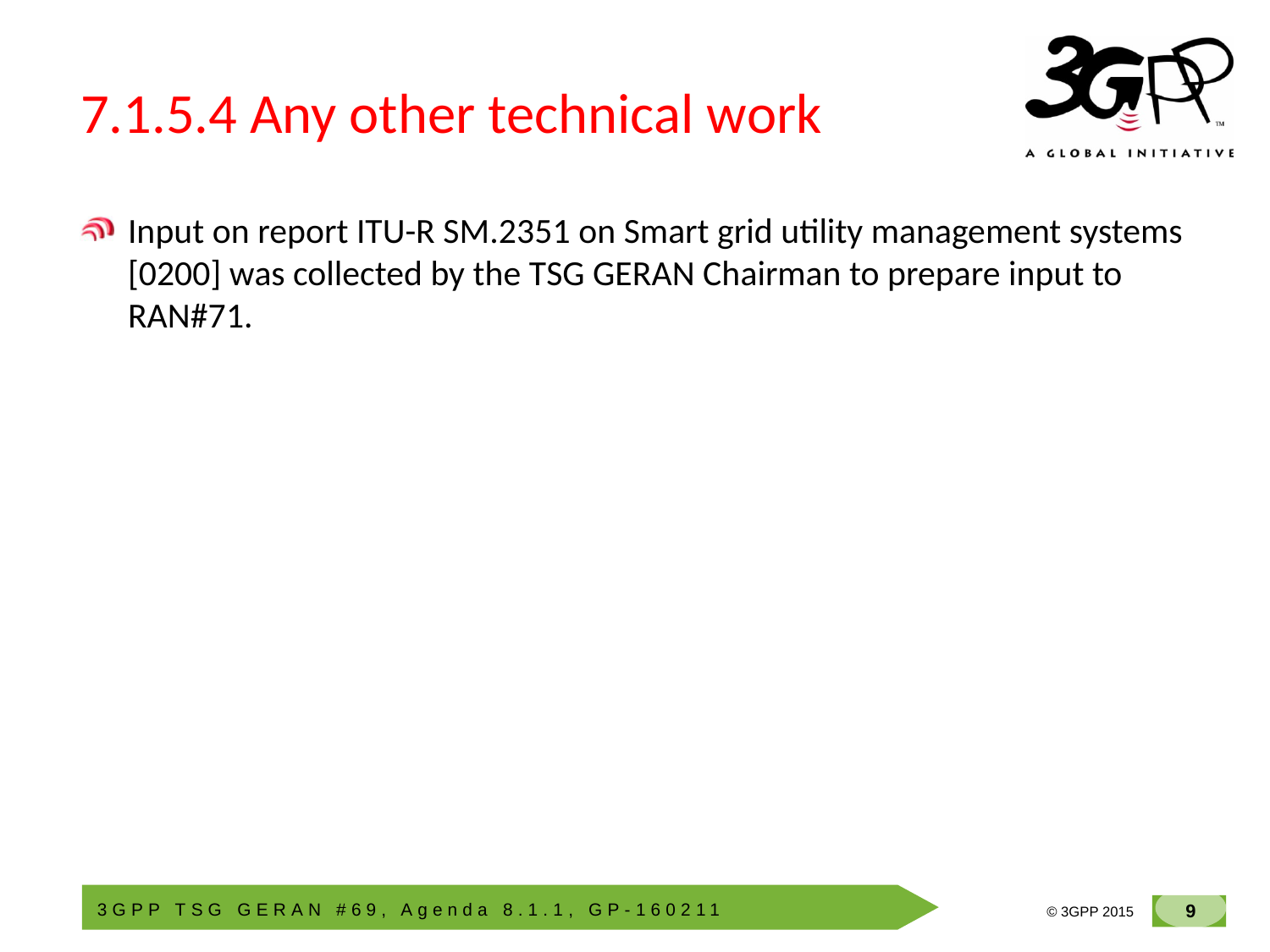

# 7.1.5.4 Any other technical work
Input on report ITU-R SM.2351 on Smart grid utility management systems [0200] was collected by the TSG GERAN Chairman to prepare input to RAN#71.